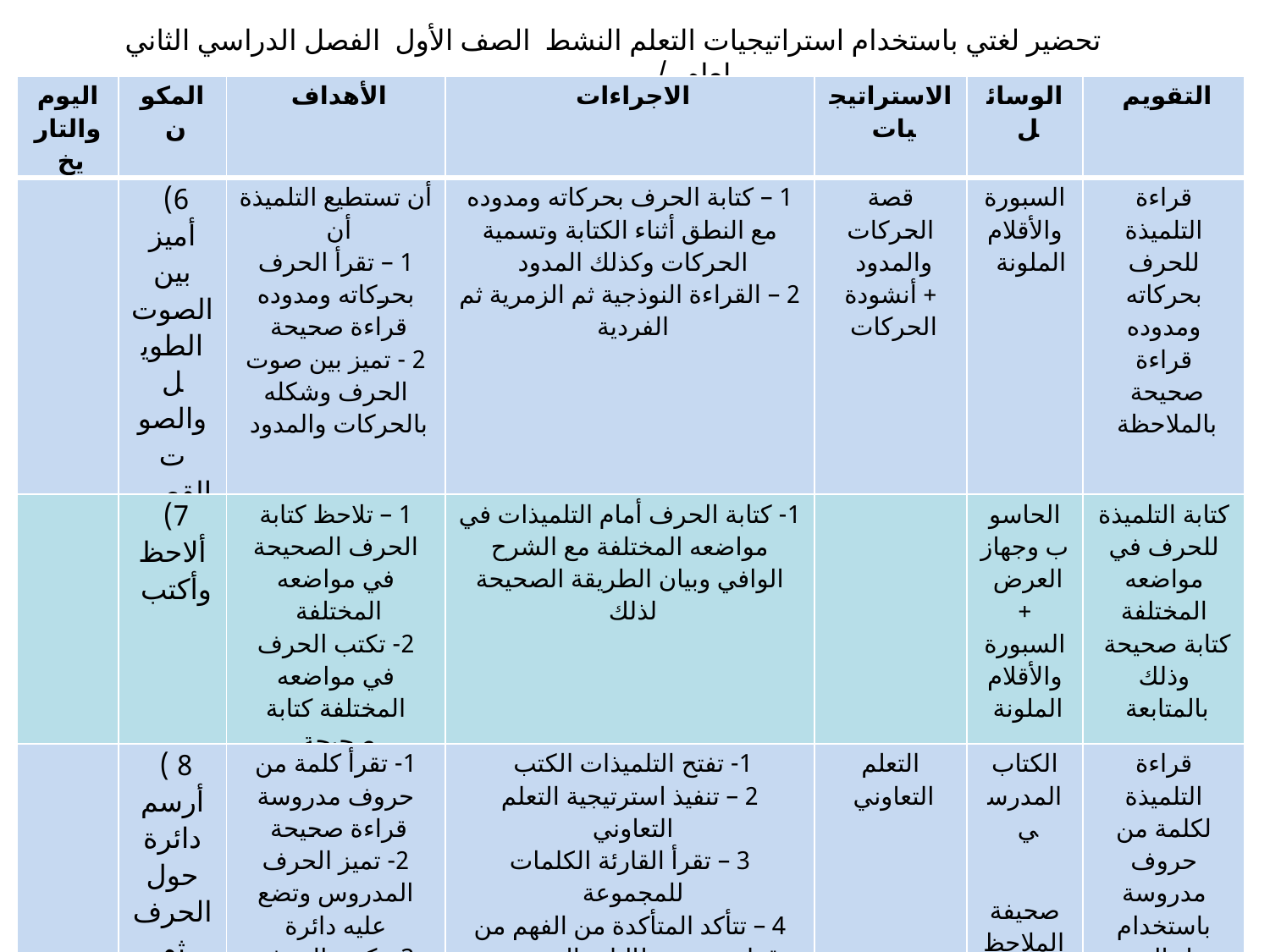

تحضير لغتي باستخدام استراتيجيات التعلم النشط  الصف الأول  الفصل الدراسي الثاني  لعام  / .....................

| اليوم والتاريخ | المكون | الأهداف | الاجراءات | الاستراتيجيات | الوسائل | التقويم |
| --- | --- | --- | --- | --- | --- | --- |
|  | 6) أميز بين الصوت الطويل والصوت القصير | أن تستطيع التلميذة أن 1 – تقرأ الحرف بحركاته ومدوده قراءة صحيحة 2 - تميز بين صوت الحرف وشكله بالحركات والمدود | 1 – كتابة الحرف بحركاته ومدوده مع النطق أثناء الكتابة وتسمية الحركات وكذلك المدود 2 – القراءة النوذجية ثم الزمرية ثم الفردية | قصة الحركات والمدود + أنشودة الحركات | السبورة والأقلام الملونة | قراءة التلميذة للحرف بحركاته ومدوده قراءة صحيحة بالملاحظة |
|  | 7) ألاحظ وأكتب | 1 – تلاحظ كتابة الحرف الصحيحة في مواضعه المختلفة 2- تكتب الحرف في مواضعه المختلفة كتابة صحيحة | 1- كتابة الحرف أمام التلميذات في مواضعه المختلفة مع الشرح الوافي وبيان الطريقة الصحيحة لذلك |  | الحاسوب وجهاز العرض + السبورة والأقلام الملونة | كتابة التلميذة للحرف في مواضعه المختلفة كتابة صحيحة وذلك بالمتابعة |
|  | 8 ) أرسم دائرة حول الحرف ثم أكتبه | 1- تقرأ كلمة من حروف مدروسة قراءة صحيحة 2- تميز الحرف المدروس وتضع عليه دائرة 3- تكتب الحرف مجرد في الفراغ مع حركته | 1- تفتح التلميذات الكتب 2 – تنفيذ استرتيجية التعلم التعاوني 3 – تقرأ القارئة الكلمات للمجموعة 4 – تتأكد المتأكدة من الفهم من قراءة جميع طالبات المجموعة للكلمات قراءة صيحة 5 – ترسم الكاتبة دائرة حول الحرف ثم تكتبه بحركته في الفراغ 6- تقييم المجموعات 7 – تقوم كل تلميذة بحل المكون في كتابها ثم توضع الدرجات للمجموعات الفائزات | التعلم التعاوني | الكتاب المدرسي صحيفة الملاحظة | قراءة التلميذة لكلمة من حروف مدروسة باستخدام سجل التقويم رسم التلميذة دائرة حول الحرف وكتابته مع حركته في الفراغ وذلك بالمتابعة |